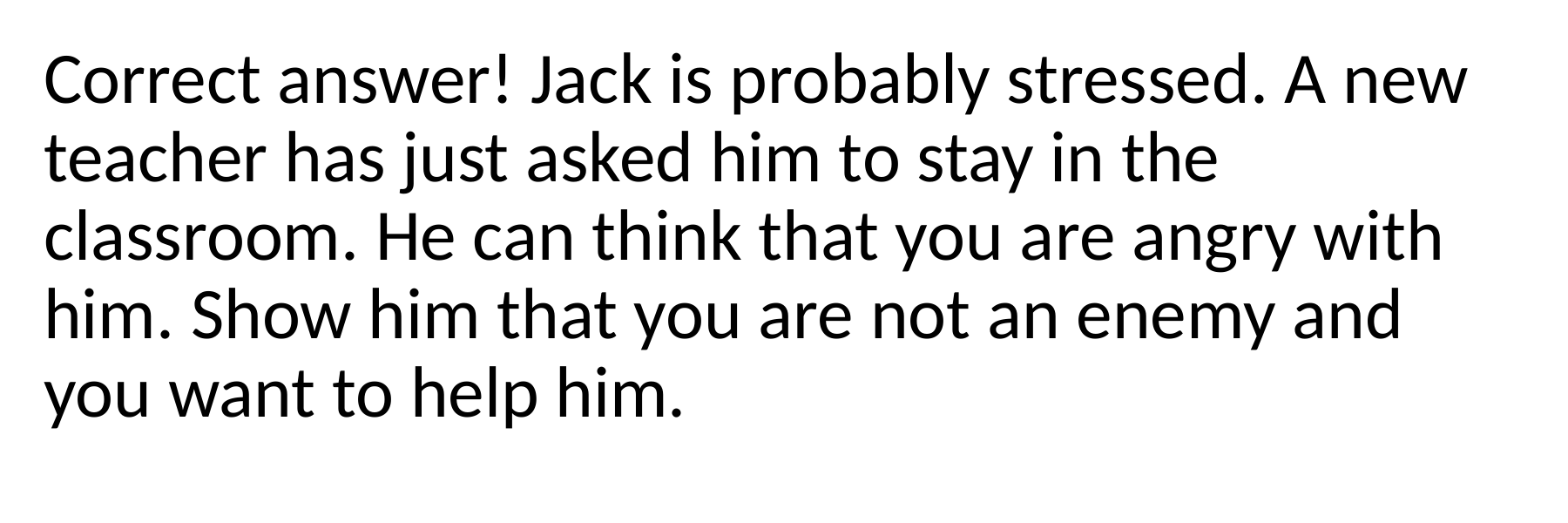

Correct answer! Jack is probably stressed. A new teacher has just asked him to stay in the classroom. He can think that you are angry with him. Show him that you are not an enemy and you want to help him.